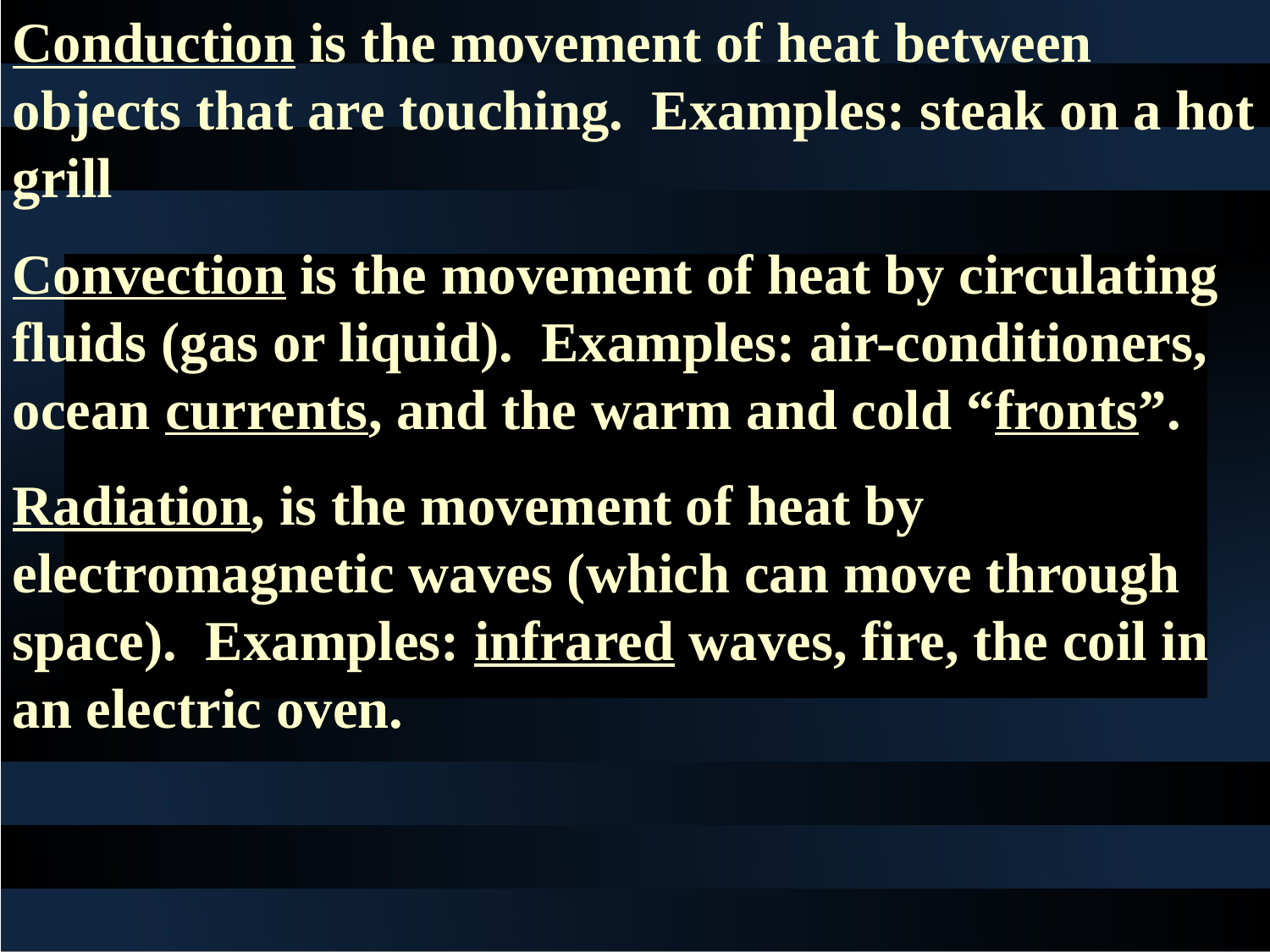

Conduction is the movement of heat between objects that are touching.  Examples: steak on a hot grill
Convection is the movement of heat by circulating fluids (gas or liquid).  Examples: air-conditioners, ocean currents, and the warm and cold “fronts”.
Radiation, is the movement of heat by electromagnetic waves (which can move through space).  Examples: infrared waves, fire, the coil in an electric oven.